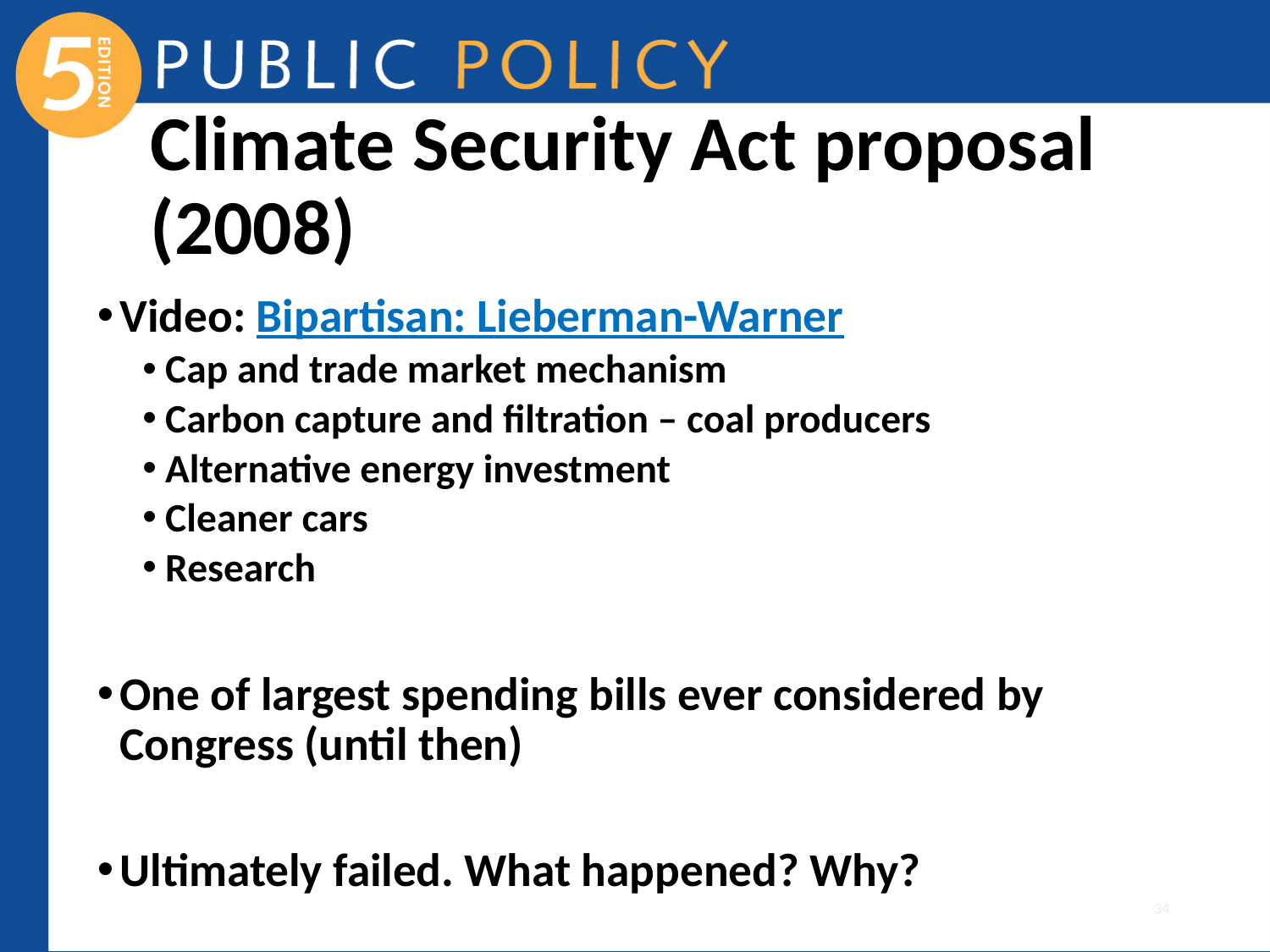

# Climate Security Act proposal (2008)
Video: Bipartisan: Lieberman-Warner
Cap and trade market mechanism
Carbon capture and filtration – coal producers
Alternative energy investment
Cleaner cars
Research

One of largest spending bills ever considered by Congress (until then)

Ultimately failed. What happened? Why?

34